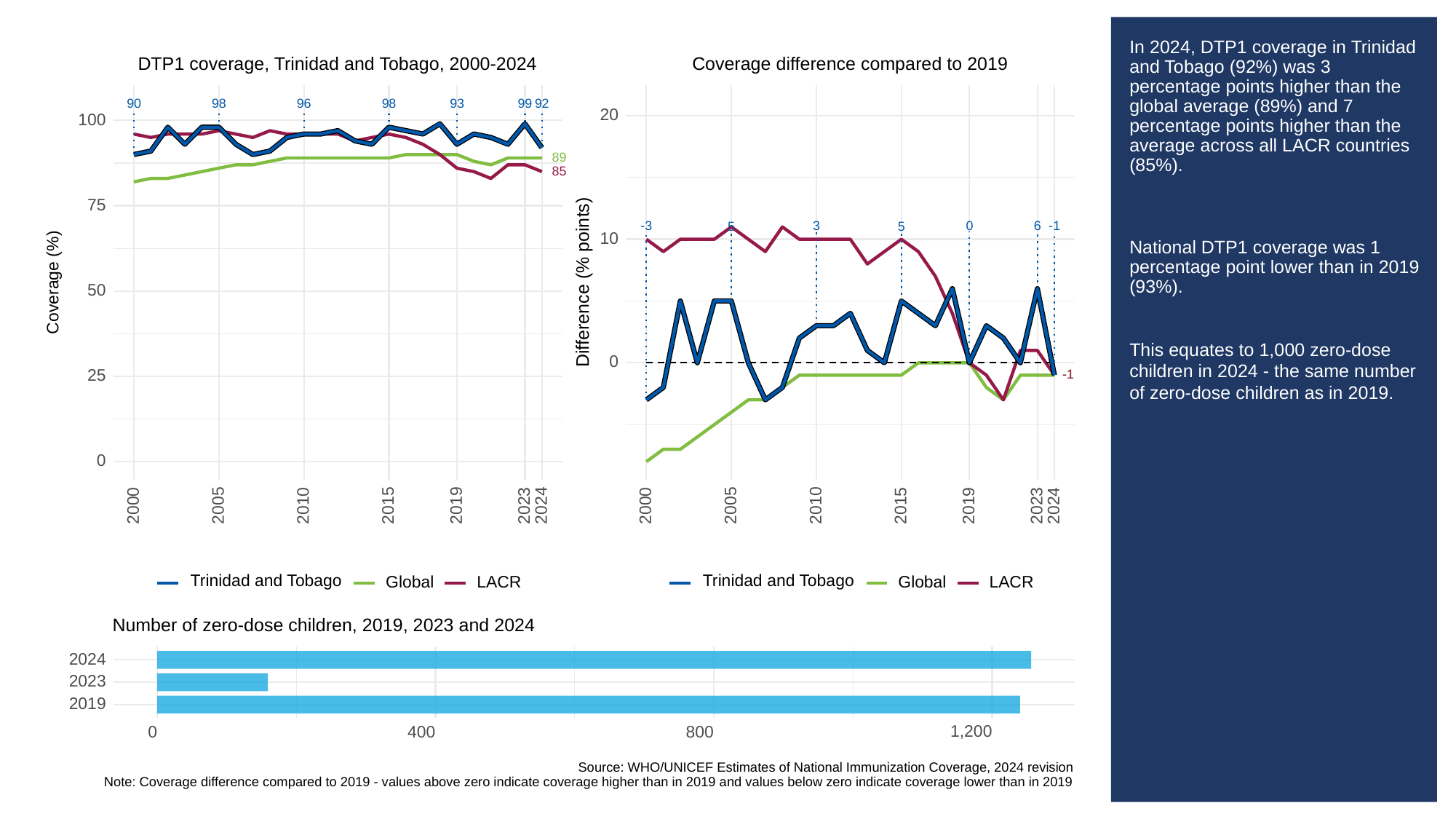

# In 2024, DTP1 coverage in Trinidad and Tobago (92%) was 3 percentage points higher than the global average (89%) and 7 percentage points higher than the average across all LACR countries (85%).

National DTP1 coverage was 1 percentage point lower than in 2019 (93%).

This equates to 1,000 zero-dose children in 2024 - the same number of zero-dose children as in 2019.

Coverage difference compared to 2019
DTP1 coverage, Trinidad and Tobago, 2000-2024

93
90
98
96
98
99
92
20

100

89

85

75

-3
3
0
6
-1
5
5

10

Difference (% points)
Coverage (%)
50

0

25
-1
-1

0

2023
2023
2000
2005
2010
2015
2019
2024
2000
2005
2010
2015
2019
2024
Trinidad and Tobago
Trinidad and Tobago
Global
LACR
Global
LACR

Number of zero-dose children, 2019, 2023 and 2024

2024

2023

2019

1,200
0
400
800
Source: WHO/UNICEF Estimates of National Immunization Coverage, 2024 revision
Note: Coverage difference compared to 2019 - values above zero indicate coverage higher than in 2019 and values below zero indicate coverage lower than in 2019